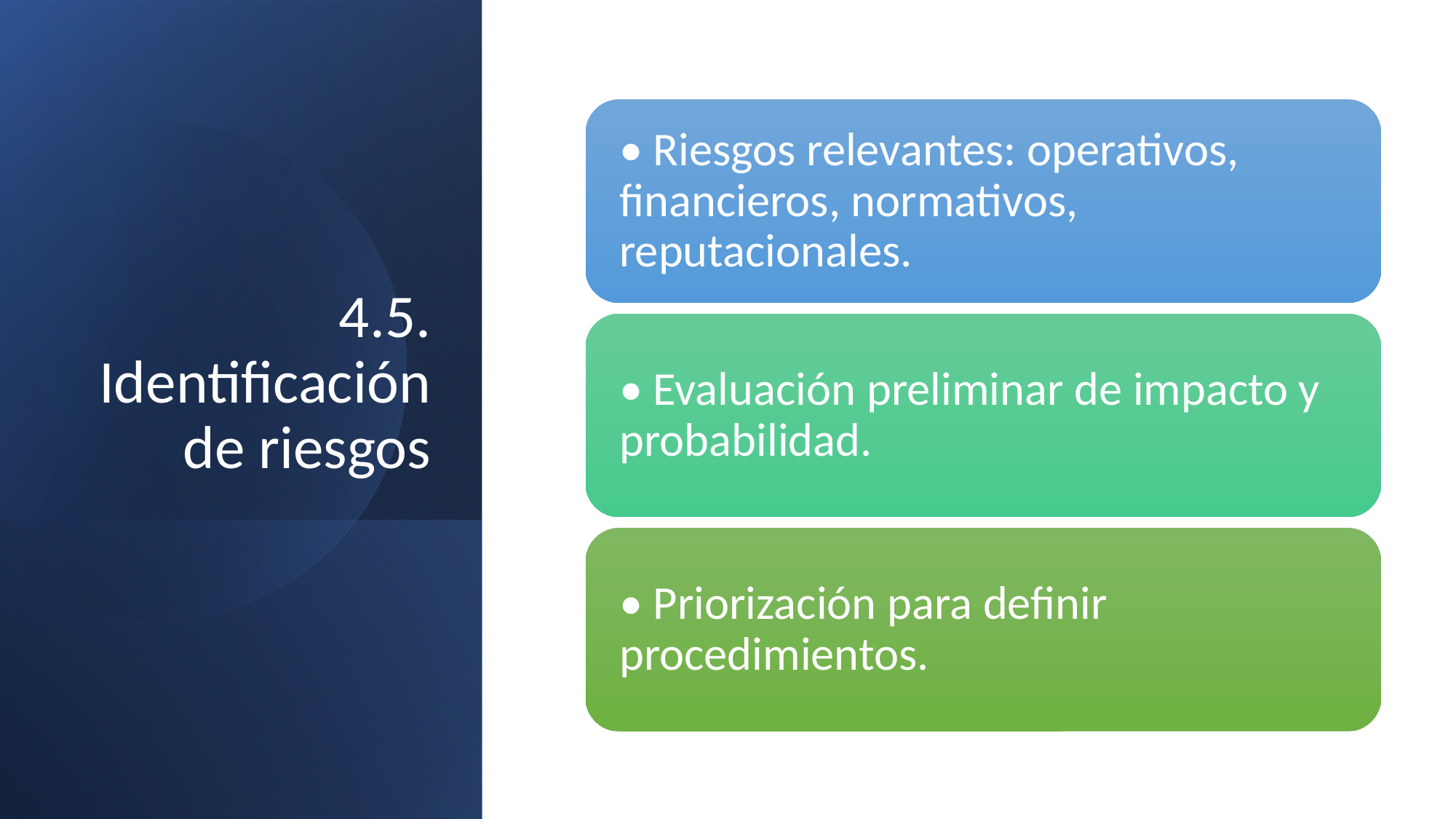

• Riesgos relevantes: operativos, financieros, normativos, reputacionales.
• Evaluación preliminar de impacto y probabilidad.
• Priorización para definir procedimientos.

# 4.5. Identificación de riesgos